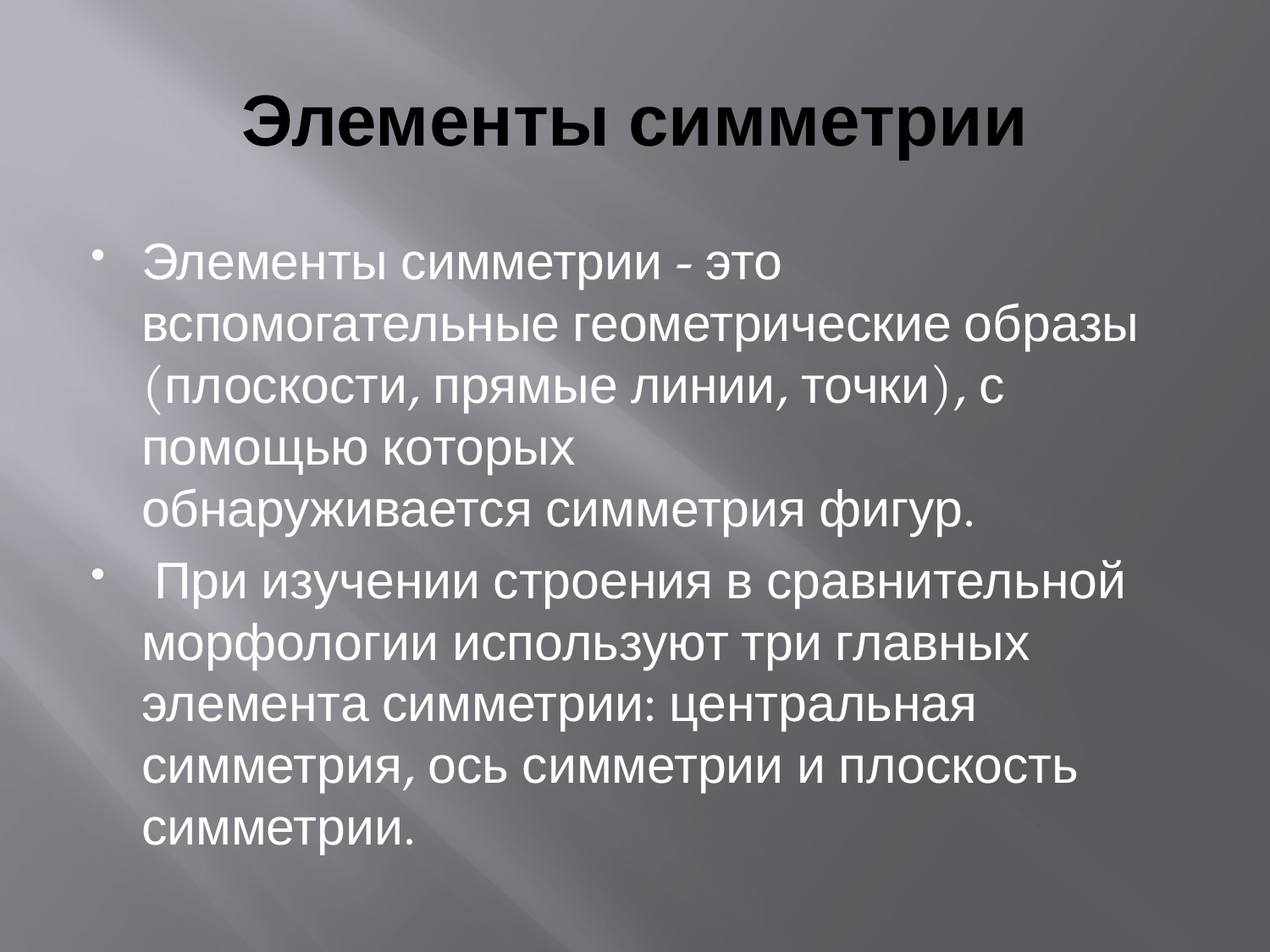

# Элементы симметрии
Элементы симметрии - это вспомогательные геометрические образы (плоскости, прямые линии, точки), с помощью которых обнаруживается симметрия фигур.
 При изучении строения в сравнительной морфологии используют три главных элемента симметрии: центральная симметрия, ось симметрии и плоскость симметрии.